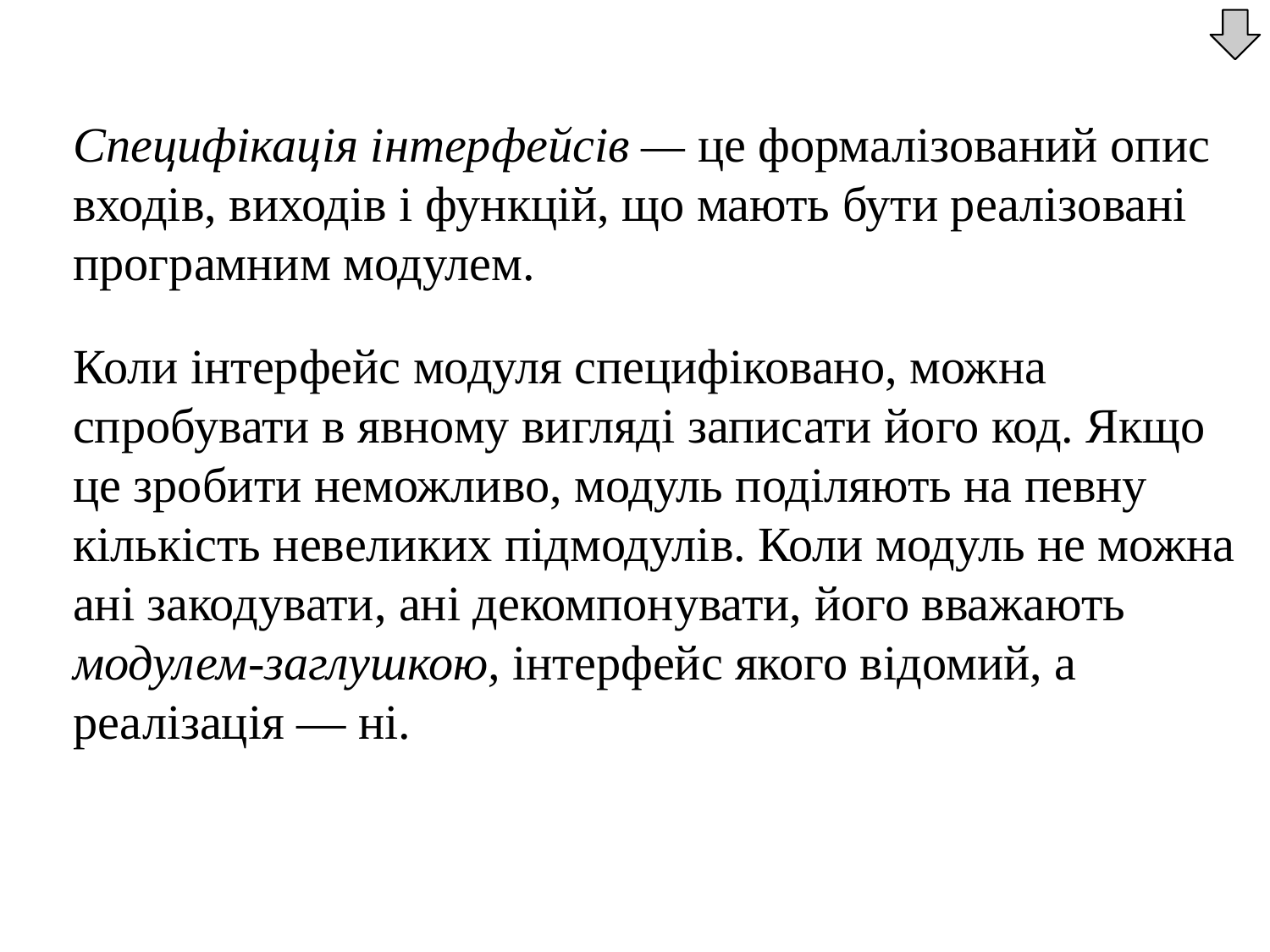

Специфікація інтерфейсів — це формалізований опис входів, виходів і функцій, що мають бути реалізовані програмним модулем.

	Коли інтерфейс модуля специфіковано, можна спробувати в явному вигляді записати його код. Якщо це зробити неможливо, модуль поділяють на певну кількість невеликих підмодулів. Коли модуль не можна ані закодувати, ані декомпонувати, його вважають модулем-заглушкою, інтерфейс якого відомий, а реалізація — ні.